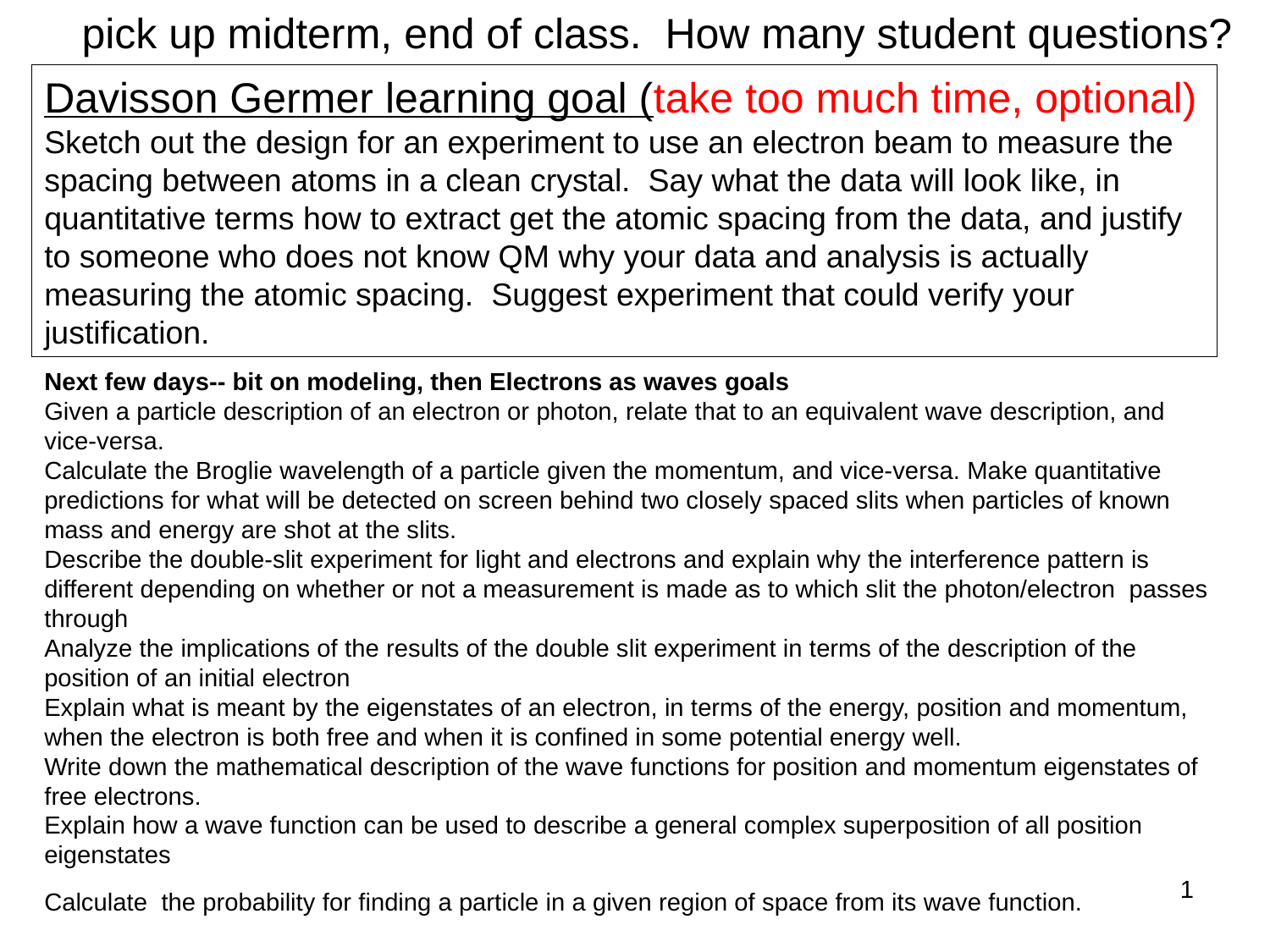

pick up midterm, end of class.  How many student questions?
Davisson Germer learning goal (take too much time, optional)
Sketch out the design for an experiment to use an electron beam to measure the spacing between atoms in a clean crystal.  Say what the data will look like, in quantitative terms how to extract get the atomic spacing from the data, and justify to someone who does not know QM why your data and analysis is actually measuring the atomic spacing.  Suggest experiment that could verify your justification.
Next few days-- bit on modeling, then Electrons as waves goals
Given a particle description of an electron or photon, relate that to an equivalent wave description, and vice-versa.
Calculate the Broglie wavelength of a particle given the momentum, and vice-versa. Make quantitative predictions for what will be detected on screen behind two closely spaced slits when particles of known mass and energy are shot at the slits.
Describe the double-slit experiment for light and electrons and explain why the interference pattern is different depending on whether or not a measurement is made as to which slit the photon/electron  passes through
Analyze the implications of the results of the double slit experiment in terms of the description of the position of an initial electron
Explain what is meant by the eigenstates of an electron, in terms of the energy, position and momentum, when the electron is both free and when it is confined in some potential energy well.
Write down the mathematical description of the wave functions for position and momentum eigenstates of free electrons.
Explain how a wave function can be used to describe a general complex superposition of all position eigenstates
Calculate  the probability for finding a particle in a given region of space from its wave function.
1